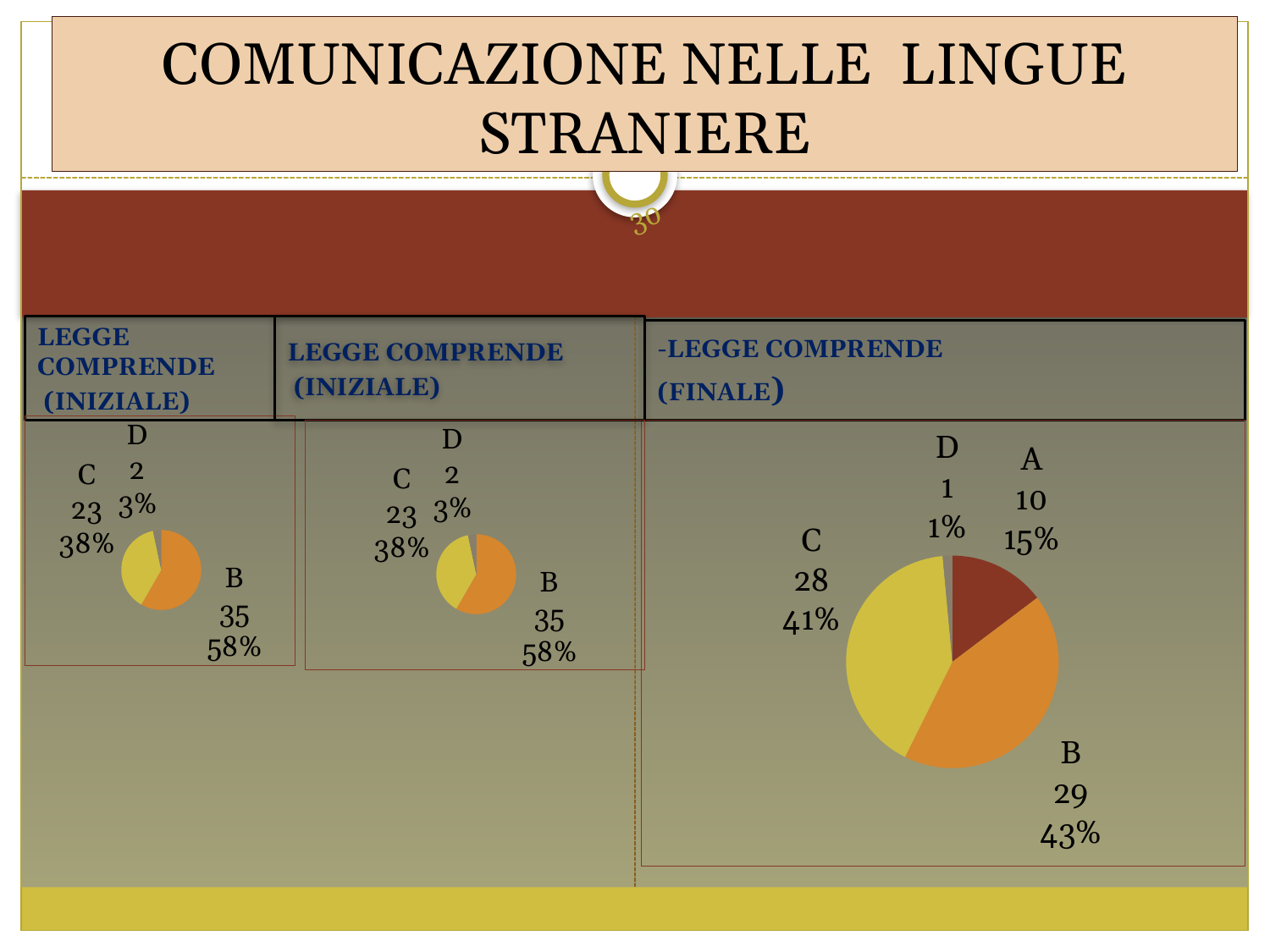

# COMUNICAZIONE NELLE  LINGUE STRANIERE
30
LEGGE COMPRENDE
 (INIZIALE)
LEGGE COMPRENDE
 (INIZIALE)
-LEGGE COMPRENDE
(FINALE)

### Chart

| Category | Vendite |
|---|---|
| A | 0.0 |
| B | 35.0 |
| C | 23.0 |
| D | 2.0 |

### Chart

| Category | Vendite |
|---|---|
| A | 10.0 |
| B | 29.0 |
| C | 28.0 |
| D | 1.0 |

### Chart

| Category | Vendite |
|---|---|
| A | 0.0 |
| B | 35.0 |
| C | 23.0 |
| D | 2.0 |